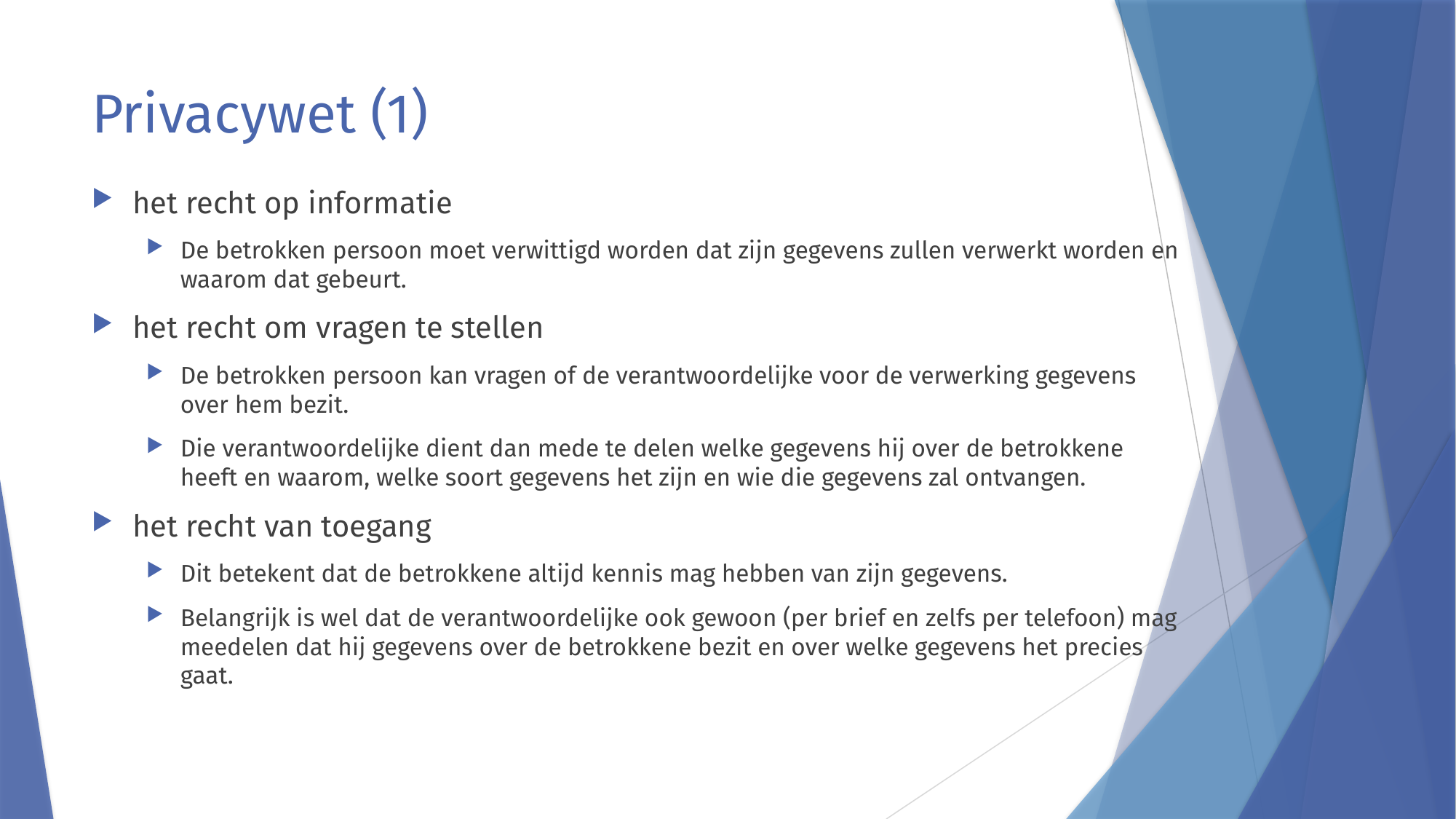

# Privacywet (1)
het recht op informatie
De betrokken persoon moet verwittigd worden dat zijn gegevens zullen verwerkt worden en waarom dat gebeurt.
het recht om vragen te stellen
De betrokken persoon kan vragen of de verantwoordelijke voor de verwerking gegevens over hem bezit.
Die verantwoordelijke dient dan mede te delen welke gegevens hij over de betrokkene heeft en waarom, welke soort gegevens het zijn en wie die gegevens zal ontvangen.
het recht van toegang
Dit betekent dat de betrokkene altijd kennis mag hebben van zijn gegevens.
Belangrijk is wel dat de verantwoordelijke ook gewoon (per brief en zelfs per telefoon) mag meedelen dat hij gegevens over de betrokkene bezit en over welke gegevens het precies gaat.